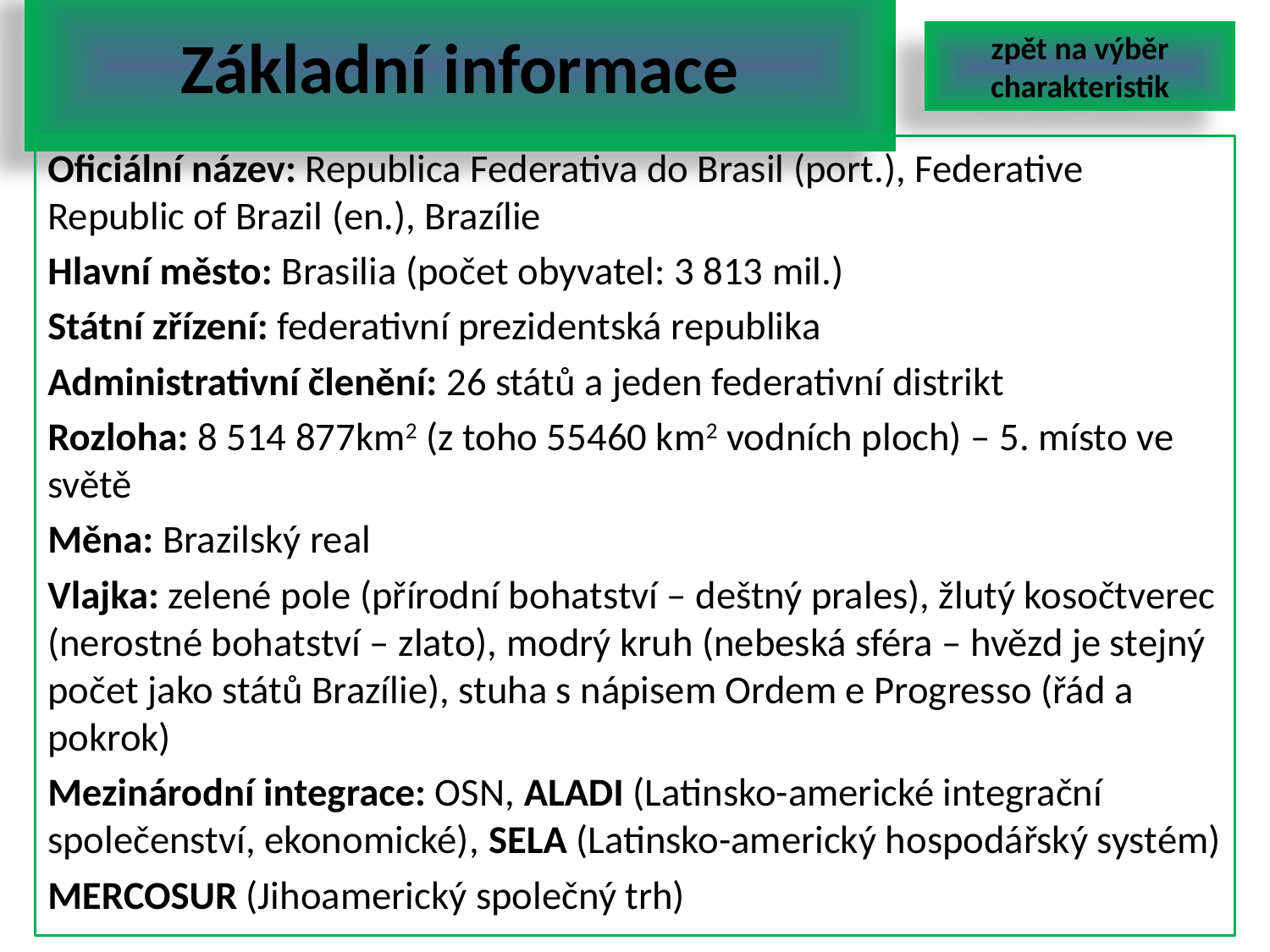

# Základní informace
zpět na výběr charakteristik
Oficiální název: Republica Federativa do Brasil (port.), Federative Republic of Brazil (en.), Brazílie
Hlavní město: Brasilia (počet obyvatel: 3 813 mil.)
Státní zřízení: federativní prezidentská republika
Administrativní členění: 26 států a jeden federativní distrikt
Rozloha: 8 514 877km2 (z toho 55460 km2 vodních ploch) – 5. místo ve světě
Měna: Brazilský real
Vlajka: zelené pole (přírodní bohatství – deštný prales), žlutý kosočtverec (nerostné bohatství – zlato), modrý kruh (nebeská sféra – hvězd je stejný počet jako států Brazílie), stuha s nápisem Ordem e Progresso (řád a pokrok)
Mezinárodní integrace: OSN, ALADI (Latinsko-americké integrační společenství, ekonomické), SELA (Latinsko-americký hospodářský systém)
MERCOSUR (Jihoamerický společný trh)